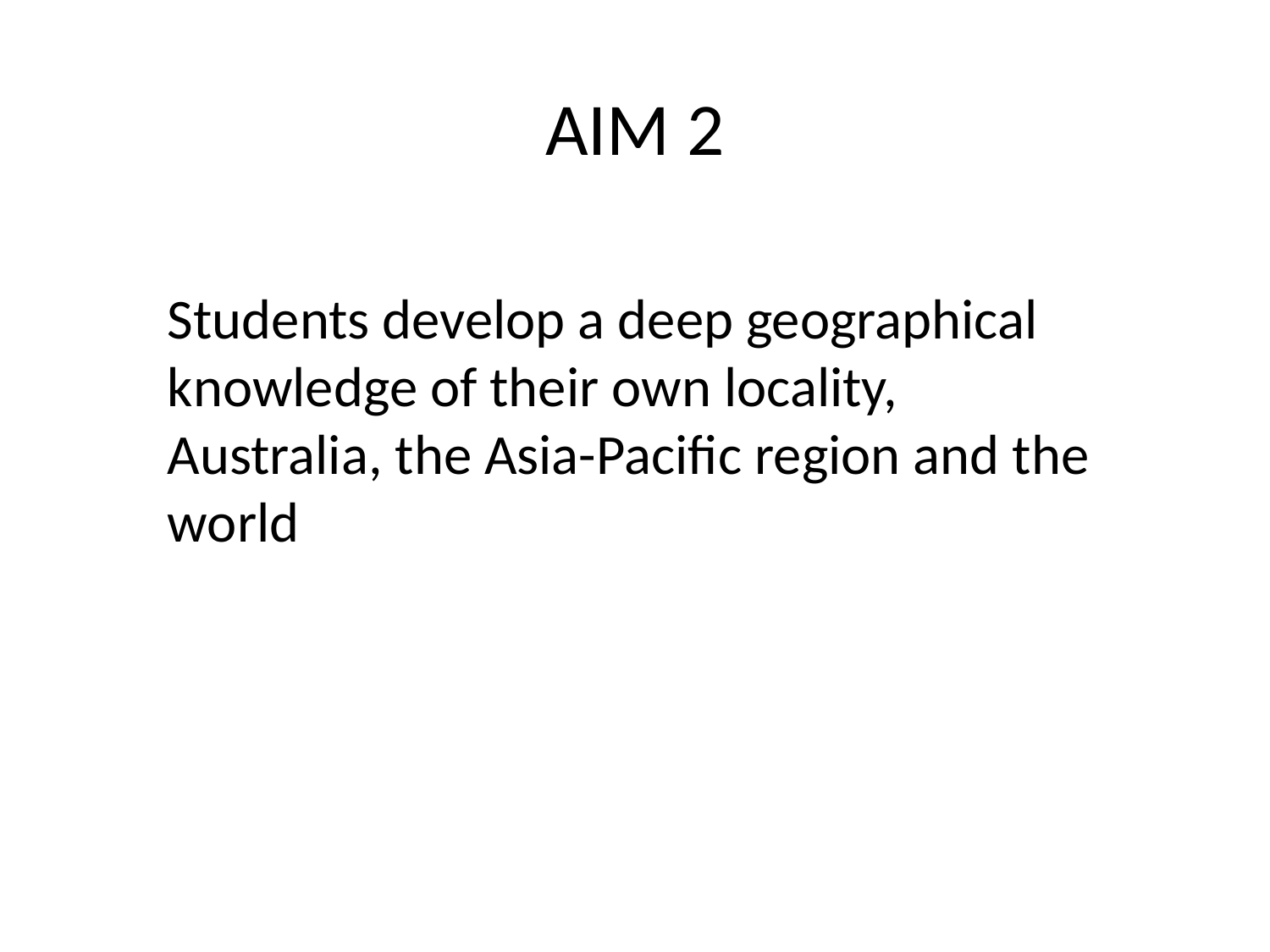

# Aim 2
Students develop a deep geographical knowledge of their own locality, Australia, the Asia-Pacific region and the world